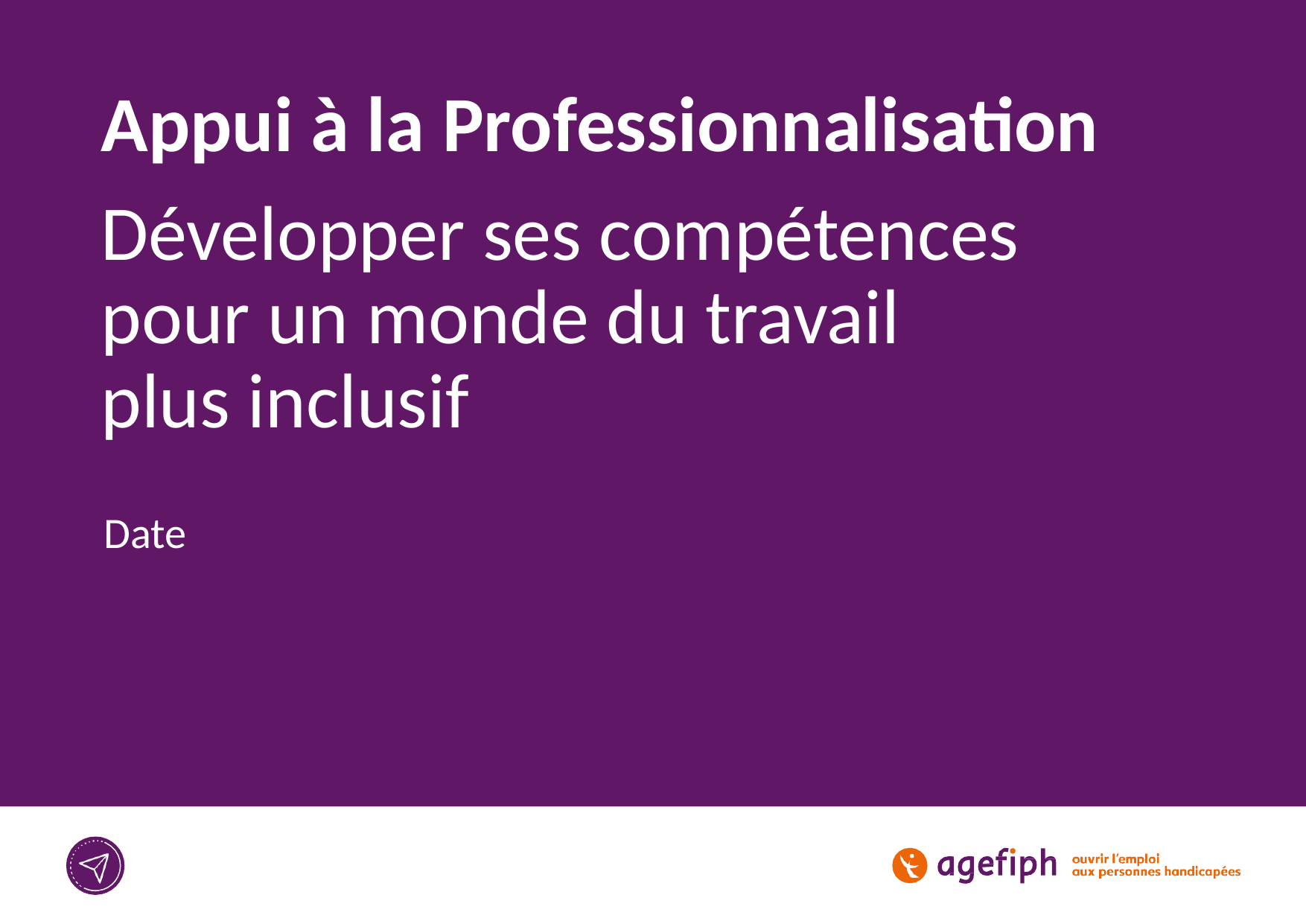

# Appui à la Professionnalisation
Développer ses compétences
pour un monde du travail
plus inclusif
Date